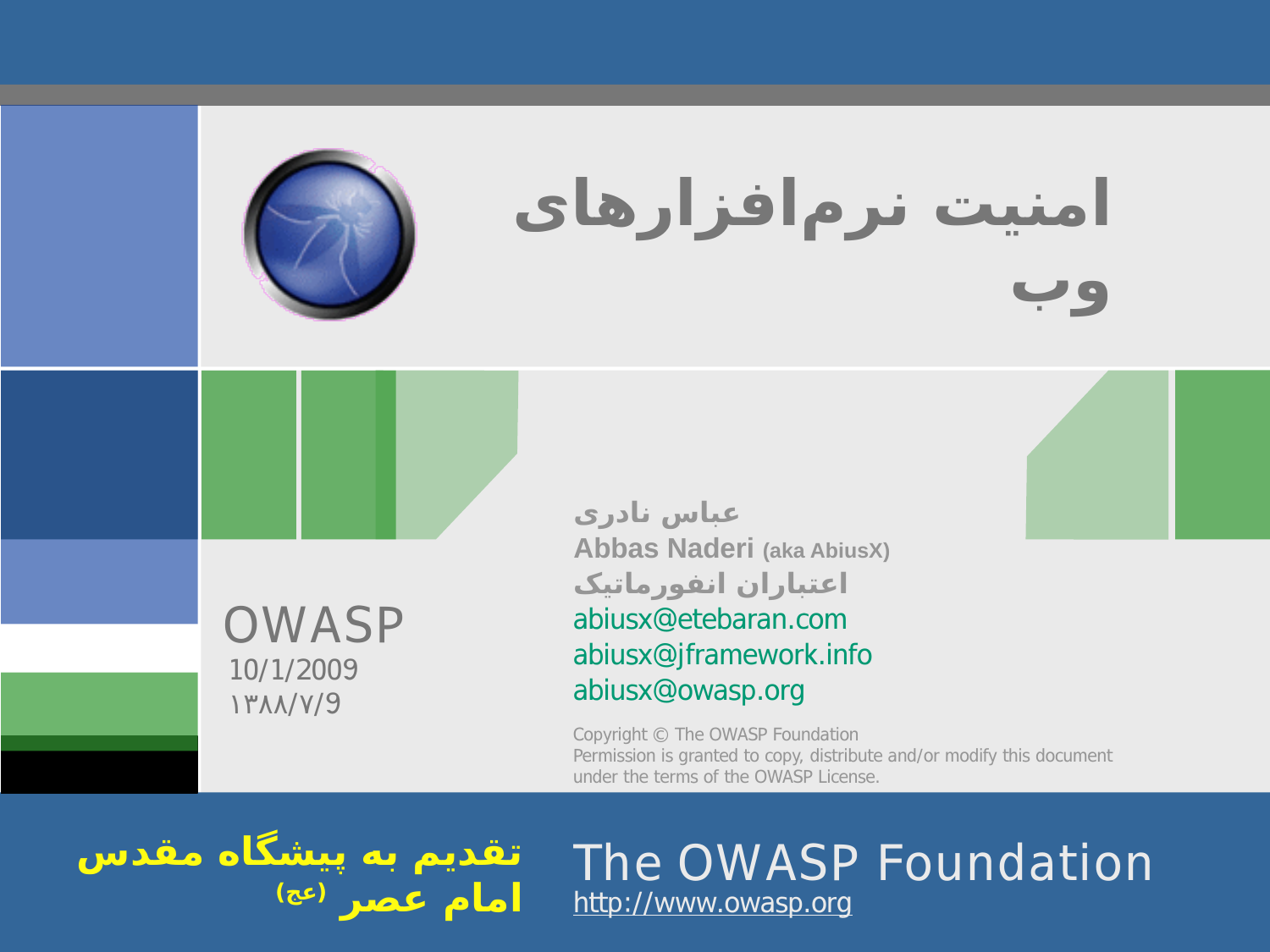

# امنیت نرم‌افزارهای وب

عباس نادری
Abbas Naderi (aka AbiusX)
اعتباران انفورماتیک
abiusx@etebaran.com
abiusx@jframework.info
abiusx@owasp.org
10/1/2009
۱۳۸۸/۷/9
تقديم به پيشگاه مقدس امام عصر (عج)